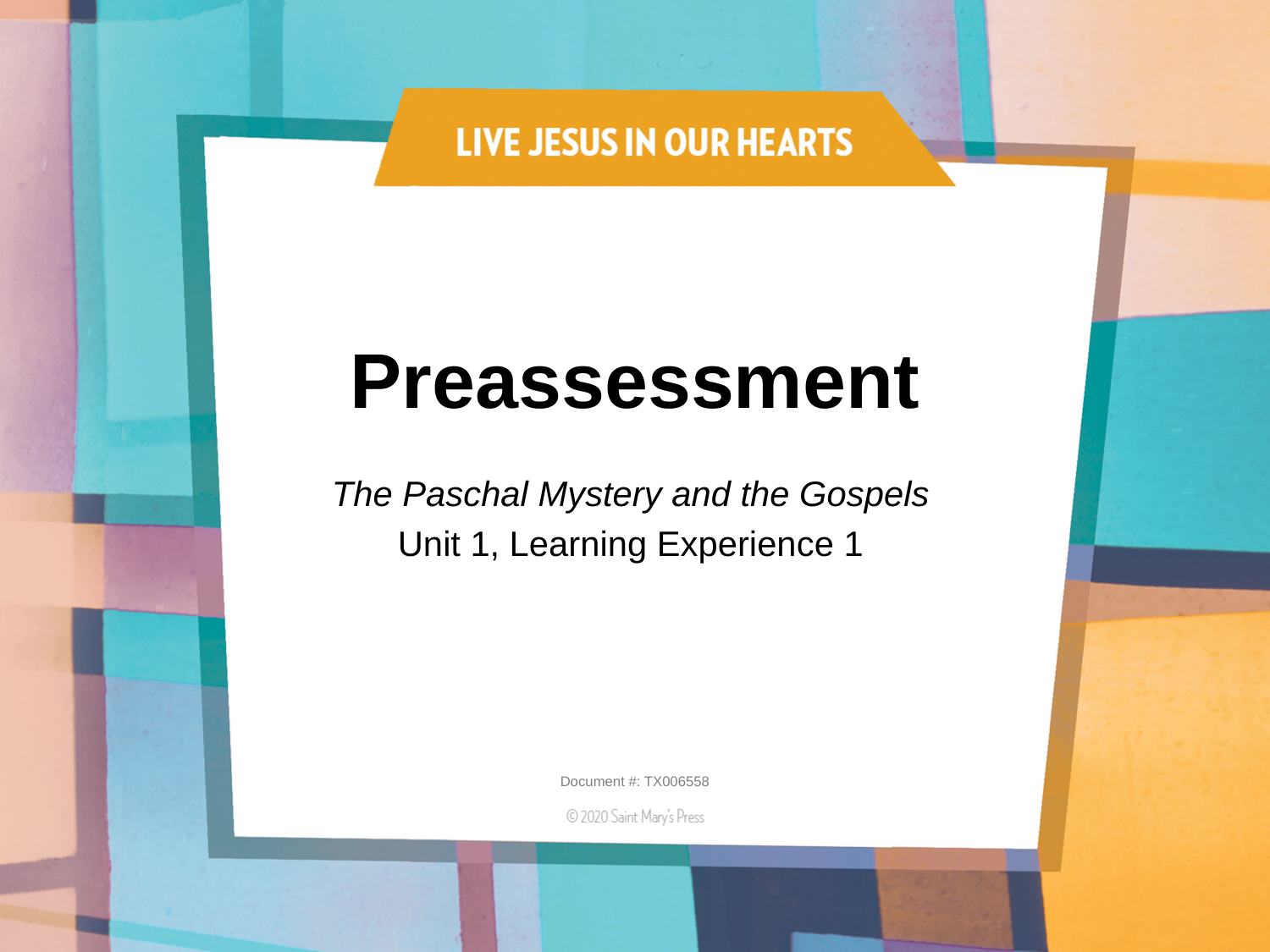

# Preassessment
The Paschal Mystery and the Gospels
Unit 1, Learning Experience 1
Document #: TX006558